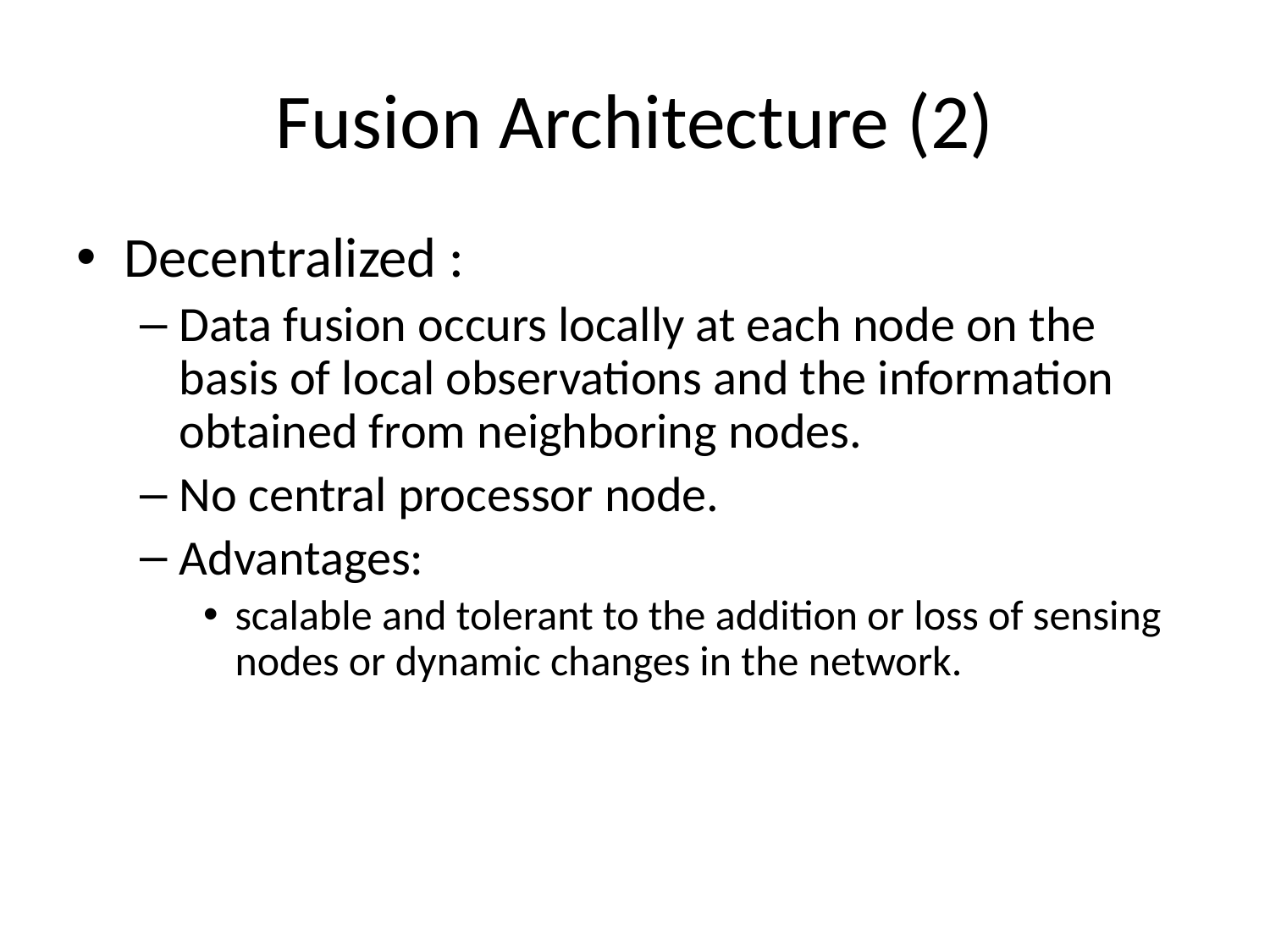

# Fusion Architecture (2)
Decentralized :
Data fusion occurs locally at each node on the basis of local observations and the information obtained from neighboring nodes.
No central processor node.
Advantages:
scalable and tolerant to the addition or loss of sensing nodes or dynamic changes in the network.